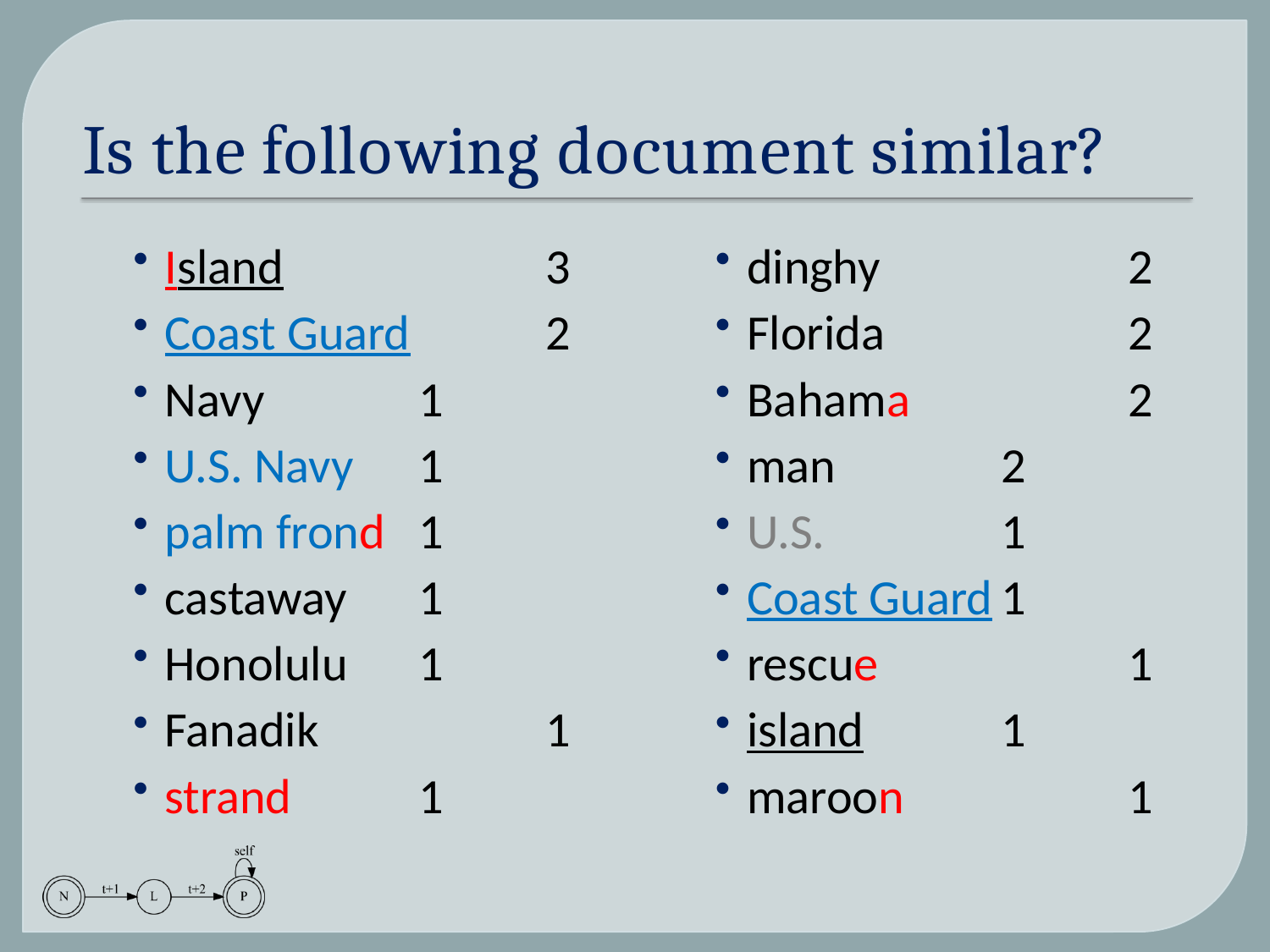

# Is the following document similar?
Island 		3
Coast Guard 	2
Navy 		1
U.S. Navy	1
palm frond 	1
castaway	1
Honolulu	1
Fanadik		1
strand		1
dinghy		2
Florida		2
Bahama		2
man		2
U.S. 		1
Coast Guard	1
rescue		1
island		1
maroon		1